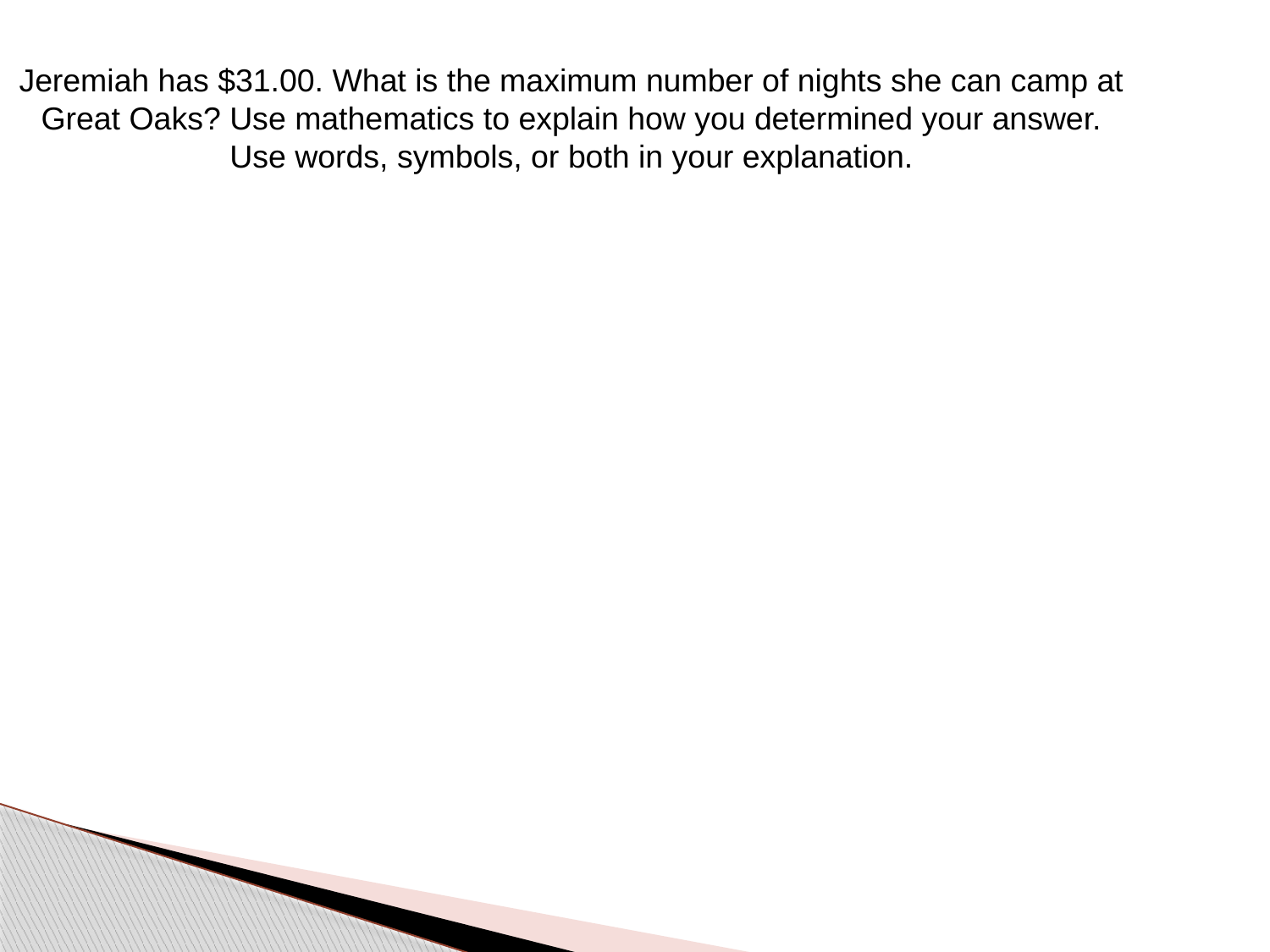

Jeremiah has $31.00. What is the maximum number of nights she can camp at Great Oaks? Use mathematics to explain how you determined your answer. Use words, symbols, or both in your explanation.